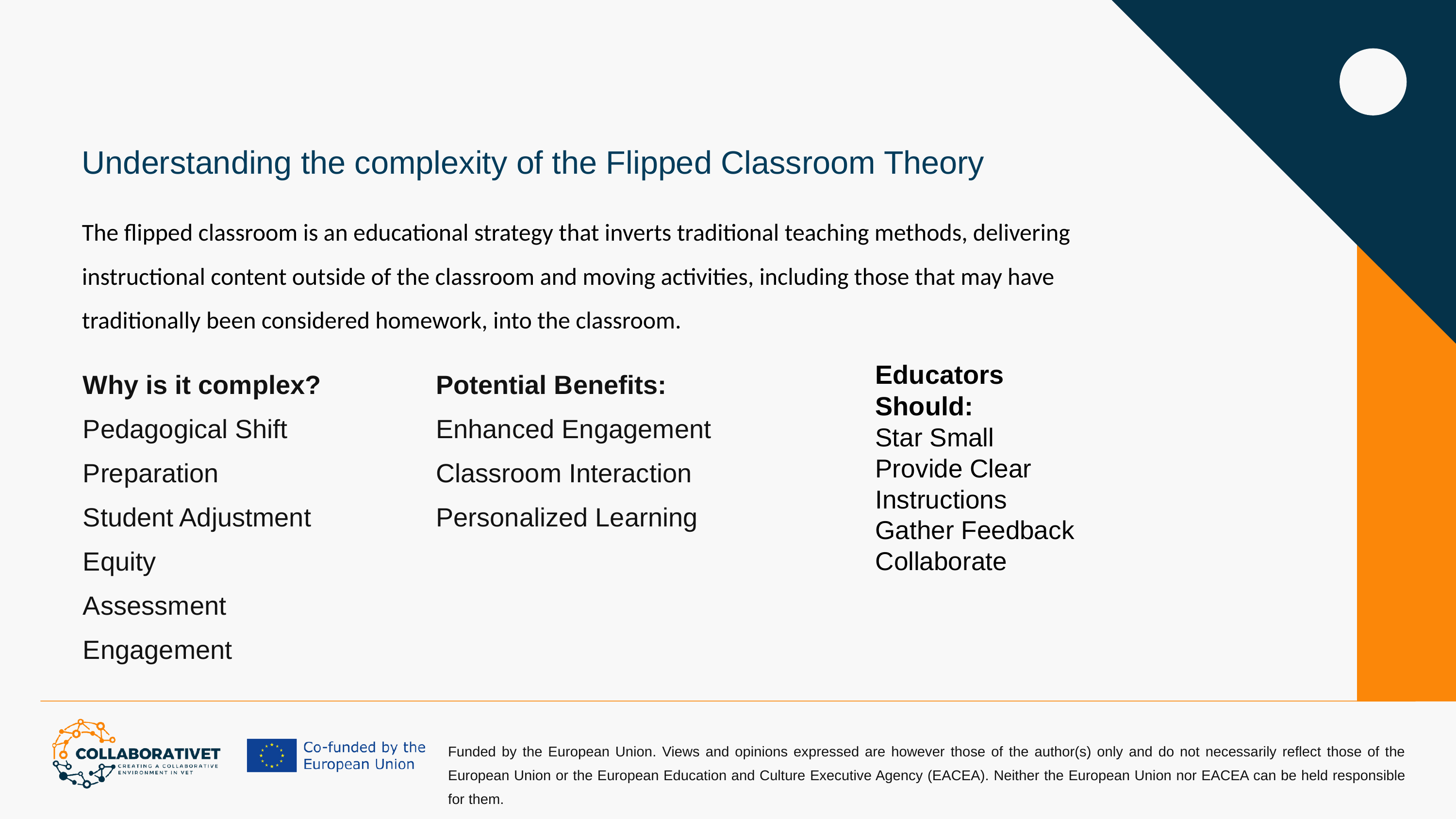

Understanding the complexity of the Flipped Classroom Theory
The flipped classroom is an educational strategy that inverts traditional teaching methods, delivering instructional content outside of the classroom and moving activities, including those that may have traditionally been considered homework, into the classroom.
Educators Should:
Star Small
Provide Clear Instructions
Gather Feedback
Collaborate
Why is it complex?
Pedagogical Shift
Preparation
Student Adjustment
Equity
Assessment
Engagement

Potential Benefits:
Enhanced Engagement
Classroom Interaction
Personalized Learning

Funded by the European Union. Views and opinions expressed are however those of the author(s) only and do not necessarily reflect those of the European Union or the European Education and Culture Executive Agency (EACEA). Neither the European Union nor EACEA can be held responsible for them.